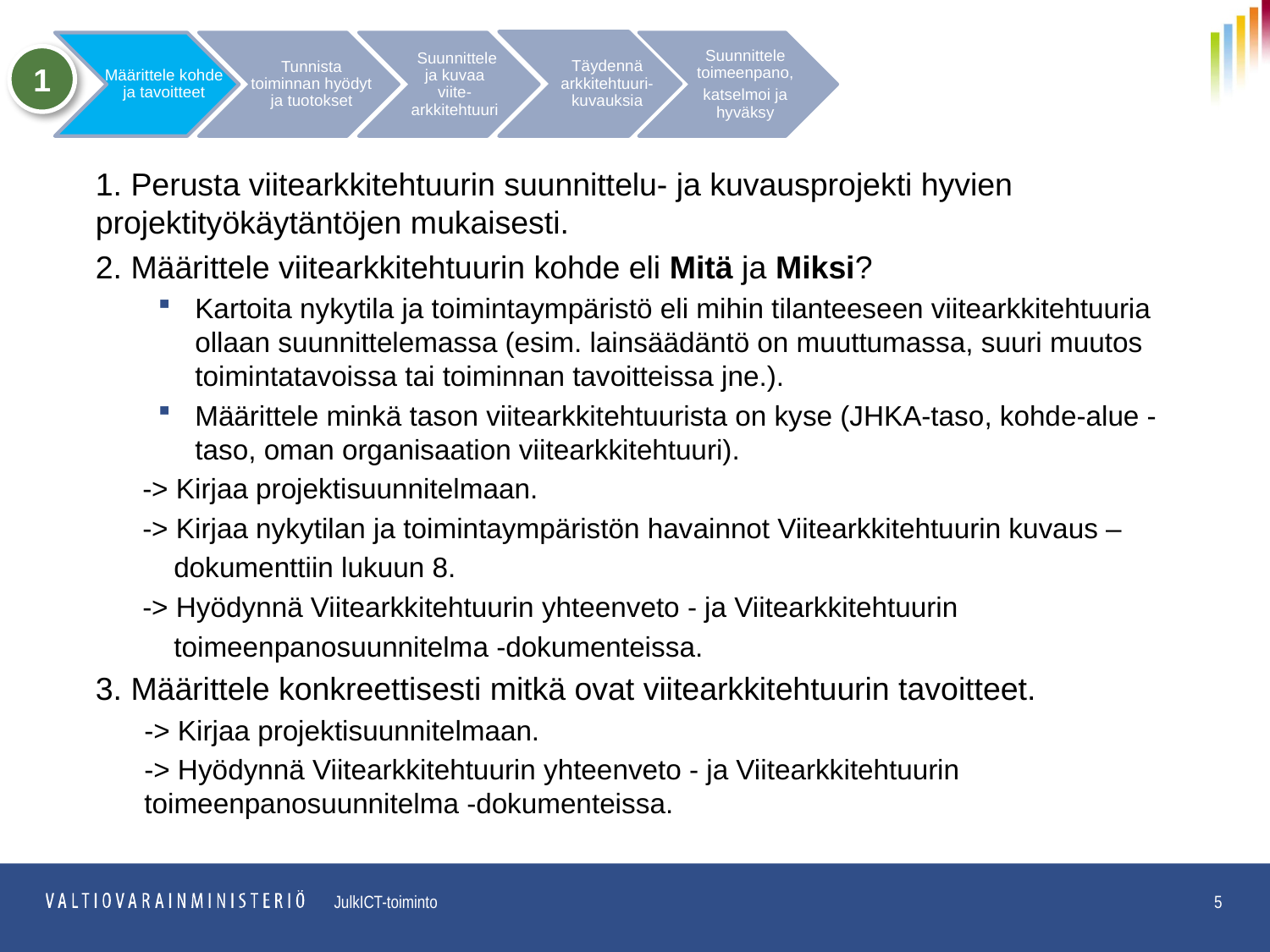

Tunnista toiminnan hyödyt ja tuotokset

Suunnittele toimeenpano,
katselmoi ja hyväksy

Määrittele kohde ja tavoitteet

Täydennä arkkitehtuuri-kuvauksia

 Suunnittele ja kuvaa viite-arkkitehtuuri
1
1. Perusta viitearkkitehtuurin suunnittelu- ja kuvausprojekti hyvien projektityökäytäntöjen mukaisesti.
2. Määrittele viitearkkitehtuurin kohde eli Mitä ja Miksi?
Kartoita nykytila ja toimintaympäristö eli mihin tilanteeseen viitearkkitehtuuria ollaan suunnittelemassa (esim. lainsäädäntö on muuttumassa, suuri muutos toimintatavoissa tai toiminnan tavoitteissa jne.).
Määrittele minkä tason viitearkkitehtuurista on kyse (JHKA-taso, kohde-alue -taso, oman organisaation viitearkkitehtuuri).
      -> Kirjaa projektisuunnitelmaan.
      -> Kirjaa nykytilan ja toimintaympäristön havainnot Viitearkkitehtuurin kuvaus –
          dokumenttiin lukuun 8.
      -> Hyödynnä Viitearkkitehtuurin yhteenveto - ja Viitearkkitehtuurin
          toimeenpanosuunnitelma -dokumenteissa.
3. Määrittele konkreettisesti mitkä ovat viitearkkitehtuurin tavoitteet.
-> Kirjaa projektisuunnitelmaan.
-> Hyödynnä Viitearkkitehtuurin yhteenveto - ja Viitearkkitehtuurin toimeenpanosuunnitelma -dokumenteissa.

5